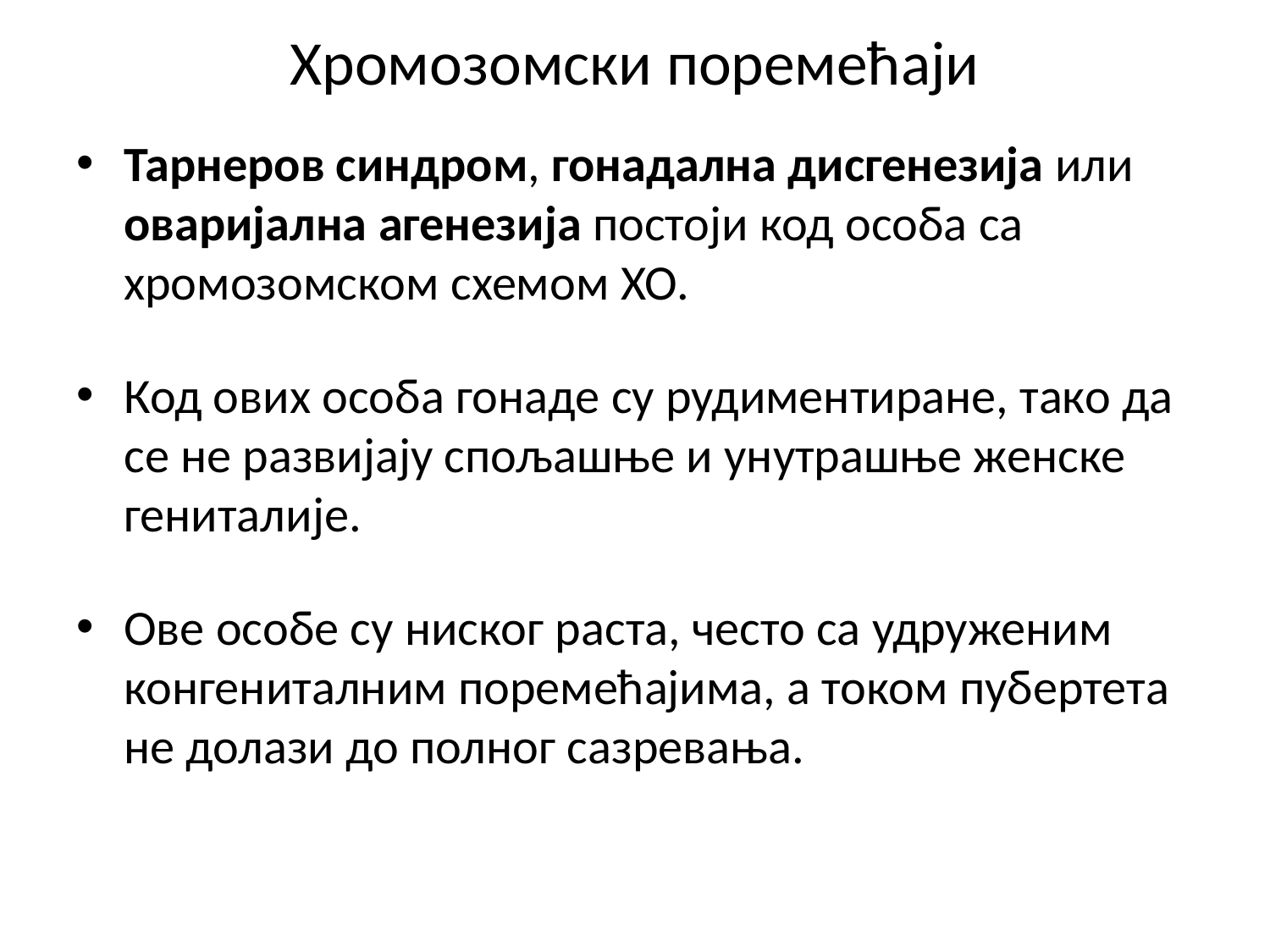

# Хромозомски поремећаји
Тарнеров синдром, гонадална дисгенезија или оваријална агенезија постоји код особа са хромозомском схемом ХО.

Код ових особа гонаде су рудиментиране, тако да се не развијају спољашње и унутрашње женске гениталије.

Ове особе су ниског раста, често са удруженим конгениталним поремећајима, а током пубертета не долази до полног сазревања.